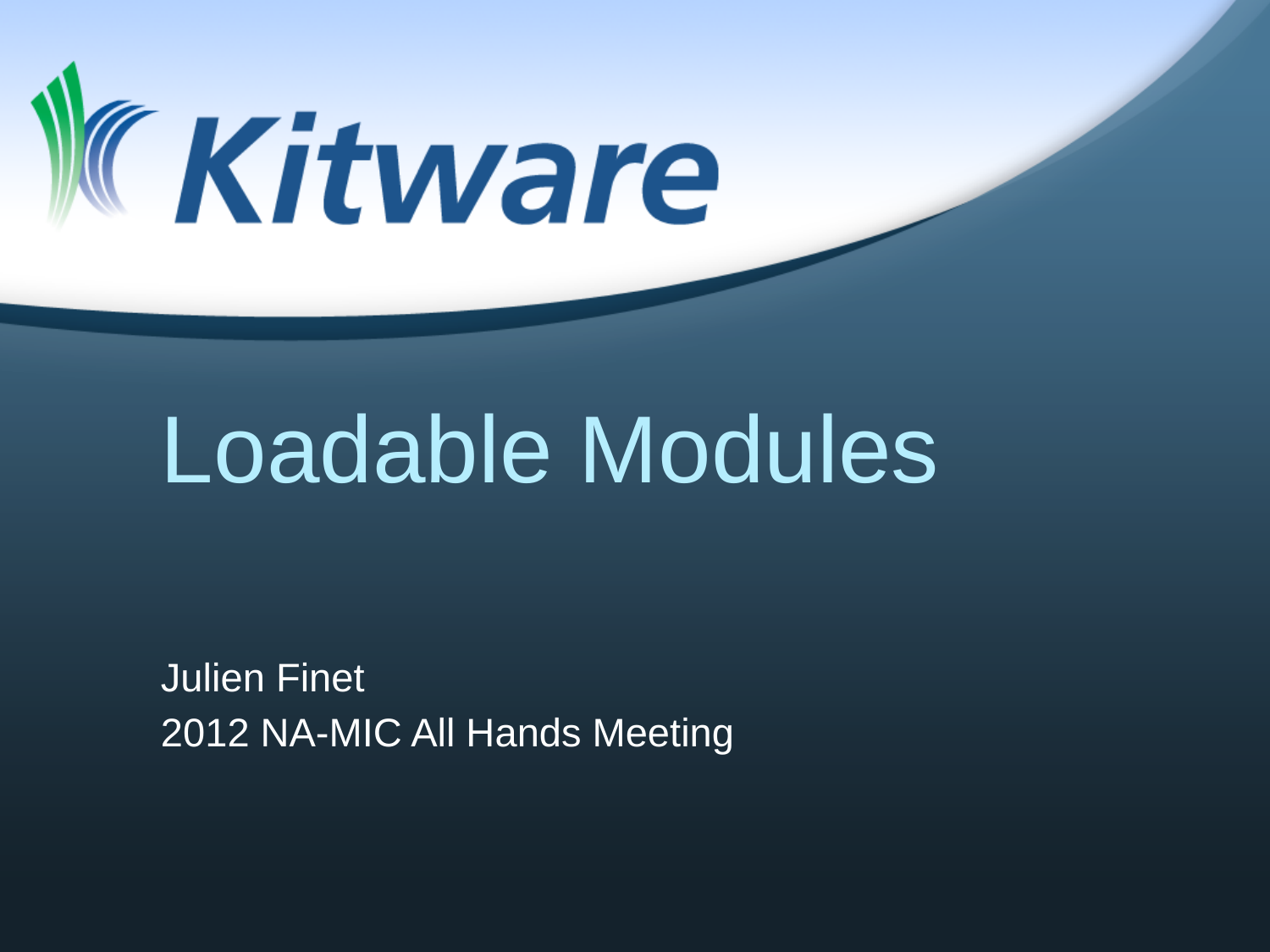

# Loadable Modules
Julien Finet
2012 NA-MIC All Hands Meeting